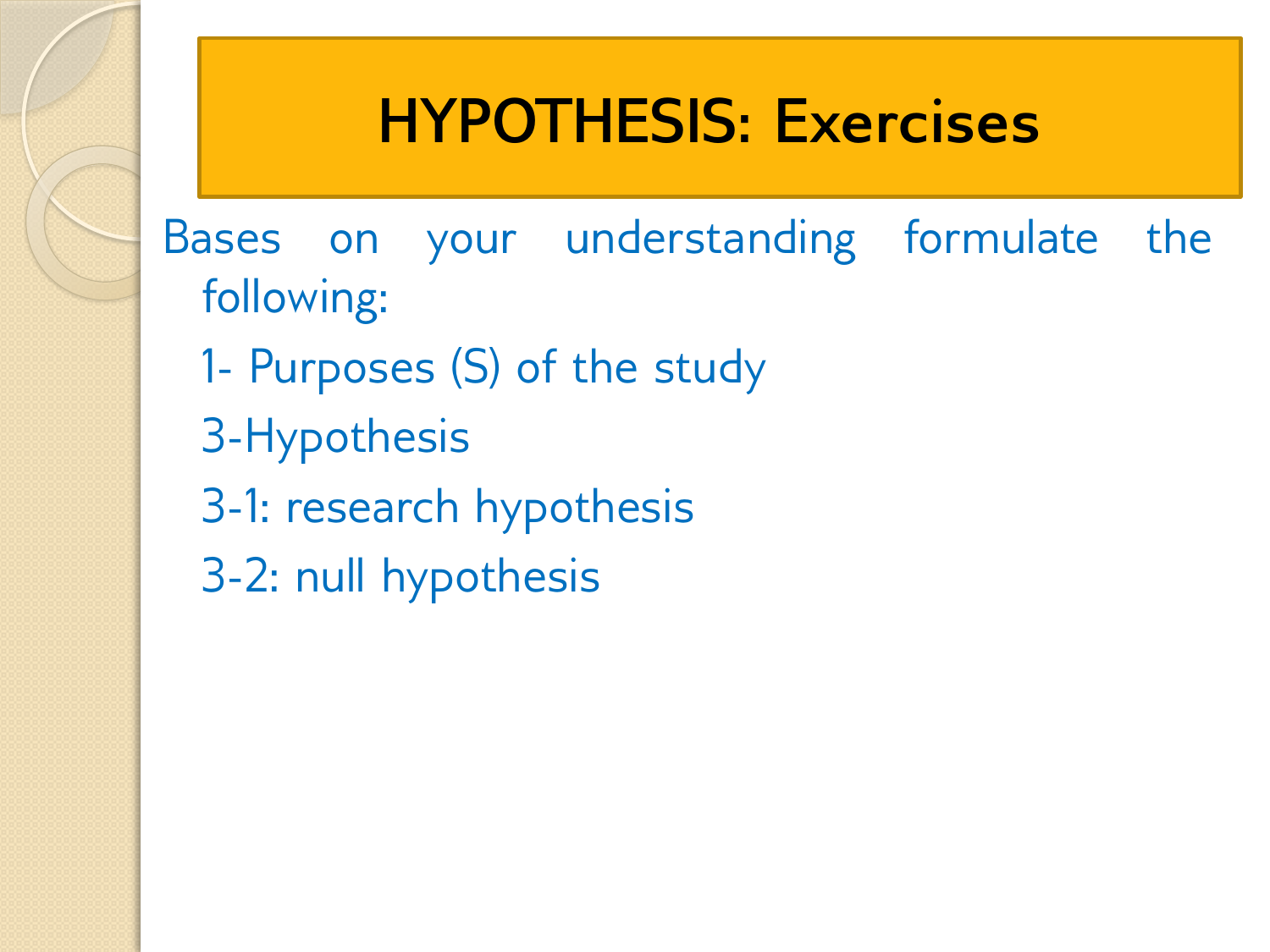

# HYPOTHESIS: Exercises
Bases on your understanding formulate the following:
	1- Purposes (S) of the study
	3-Hypothesis
	3-1: research hypothesis
	3-2: null hypothesis